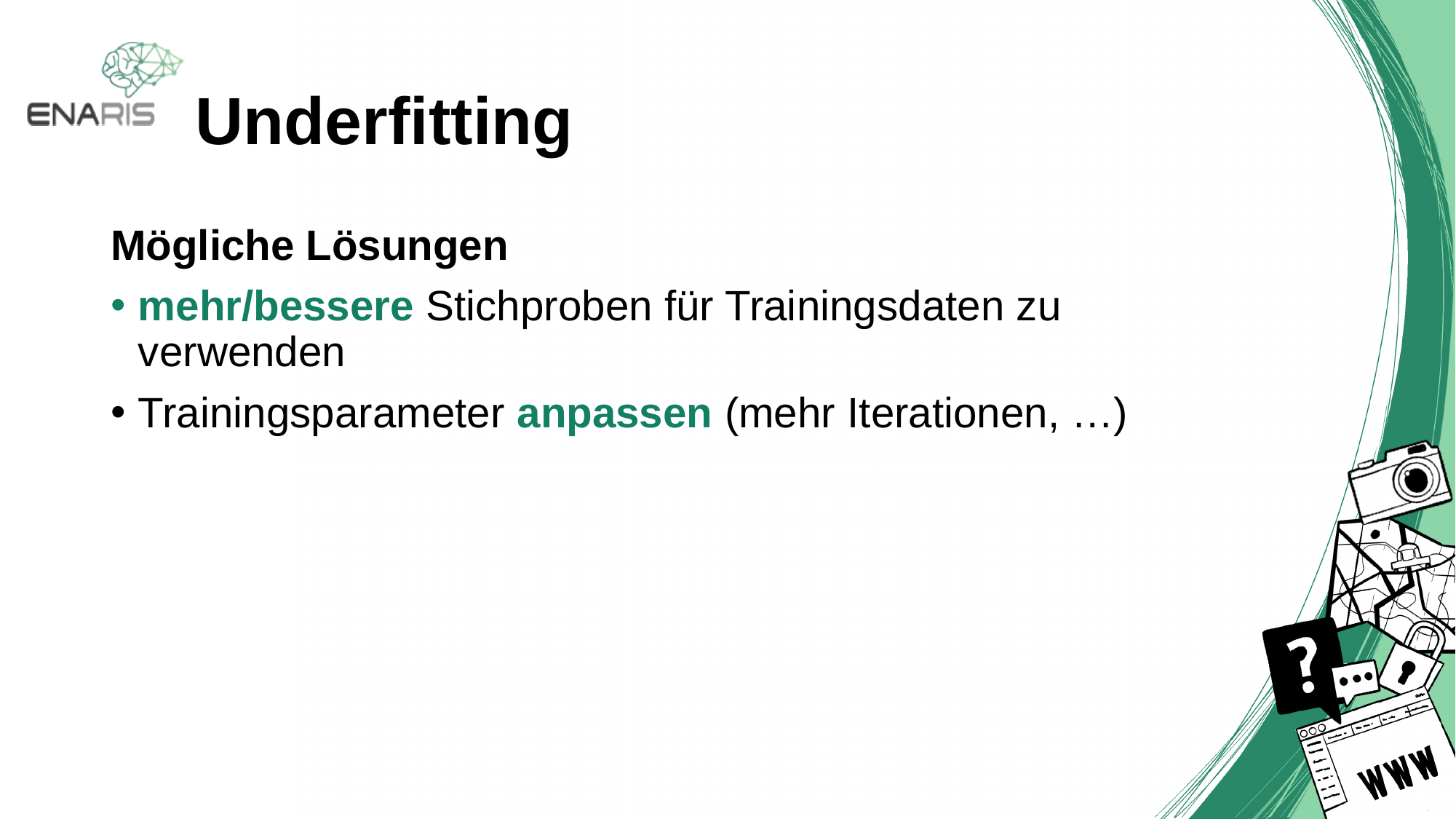

# Underfitting
Mögliche Lösungen
mehr/bessere Stichproben für Trainingsdaten zu verwenden
Trainingsparameter anpassen (mehr Iterationen, …)